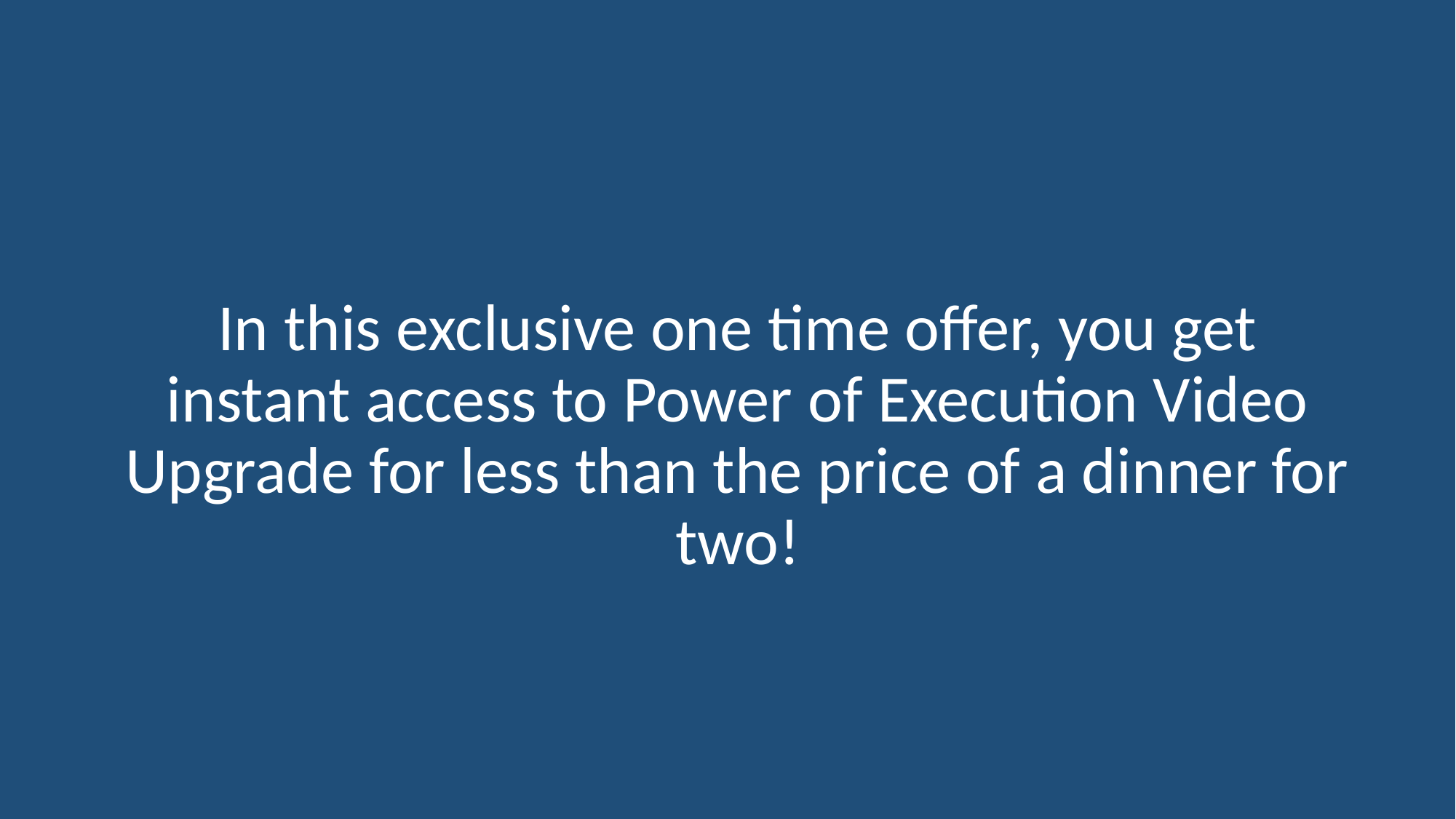

In this exclusive one time offer, you get instant access to Power of Execution Video Upgrade for less than the price of a dinner for two!